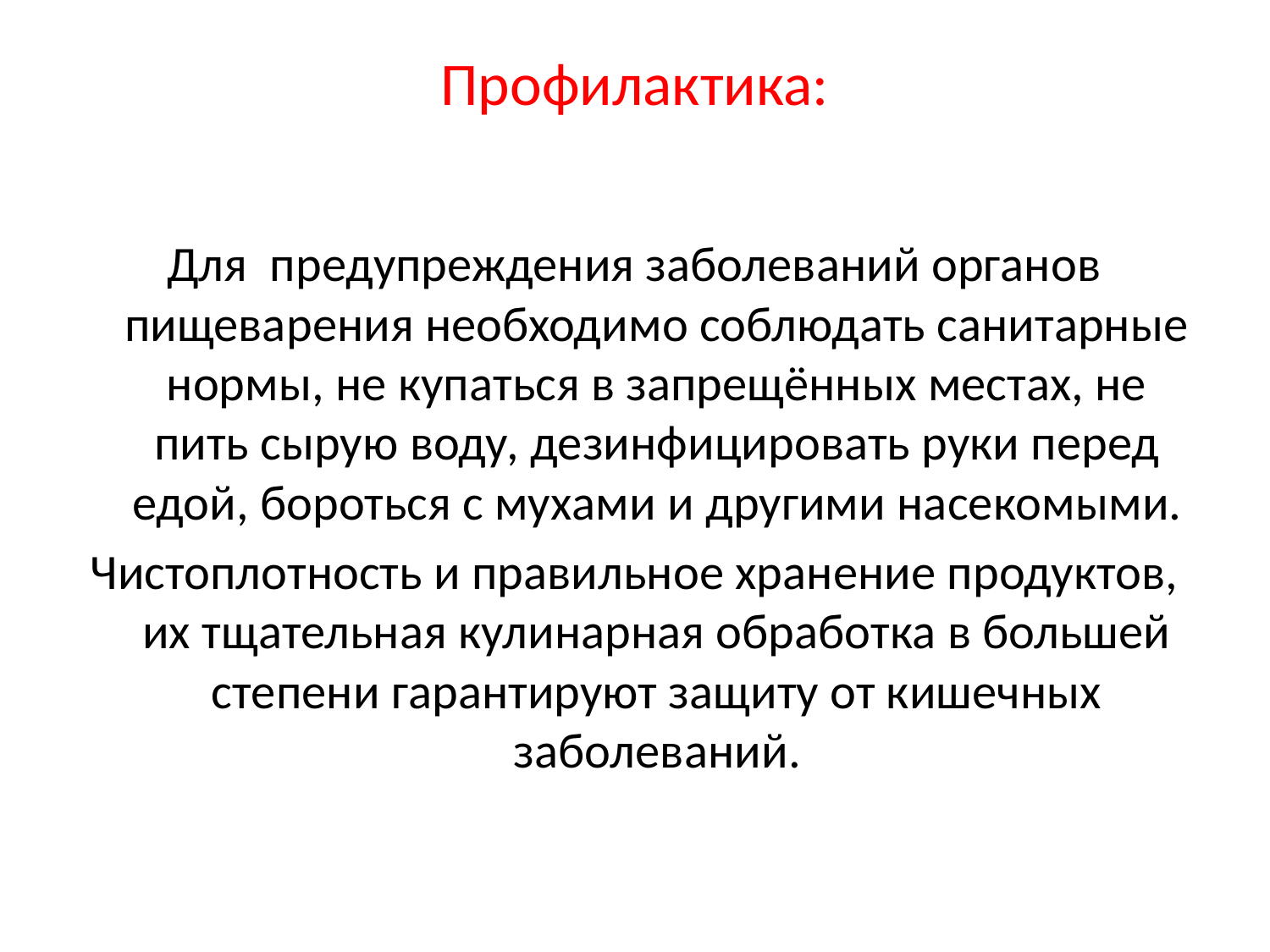

# Профилактика:

Для  предупреждения заболеваний органов пищеварения необходимо соблюдать санитарные нормы, не купаться в запрещённых местах, не пить сырую воду, дезинфицировать руки перед едой, бороться с мухами и другими насекомыми.
Чистоплотность и правильное хранение продуктов, их тщательная кулинарная обработка в большей степени гарантируют защиту от кишечных заболеваний.